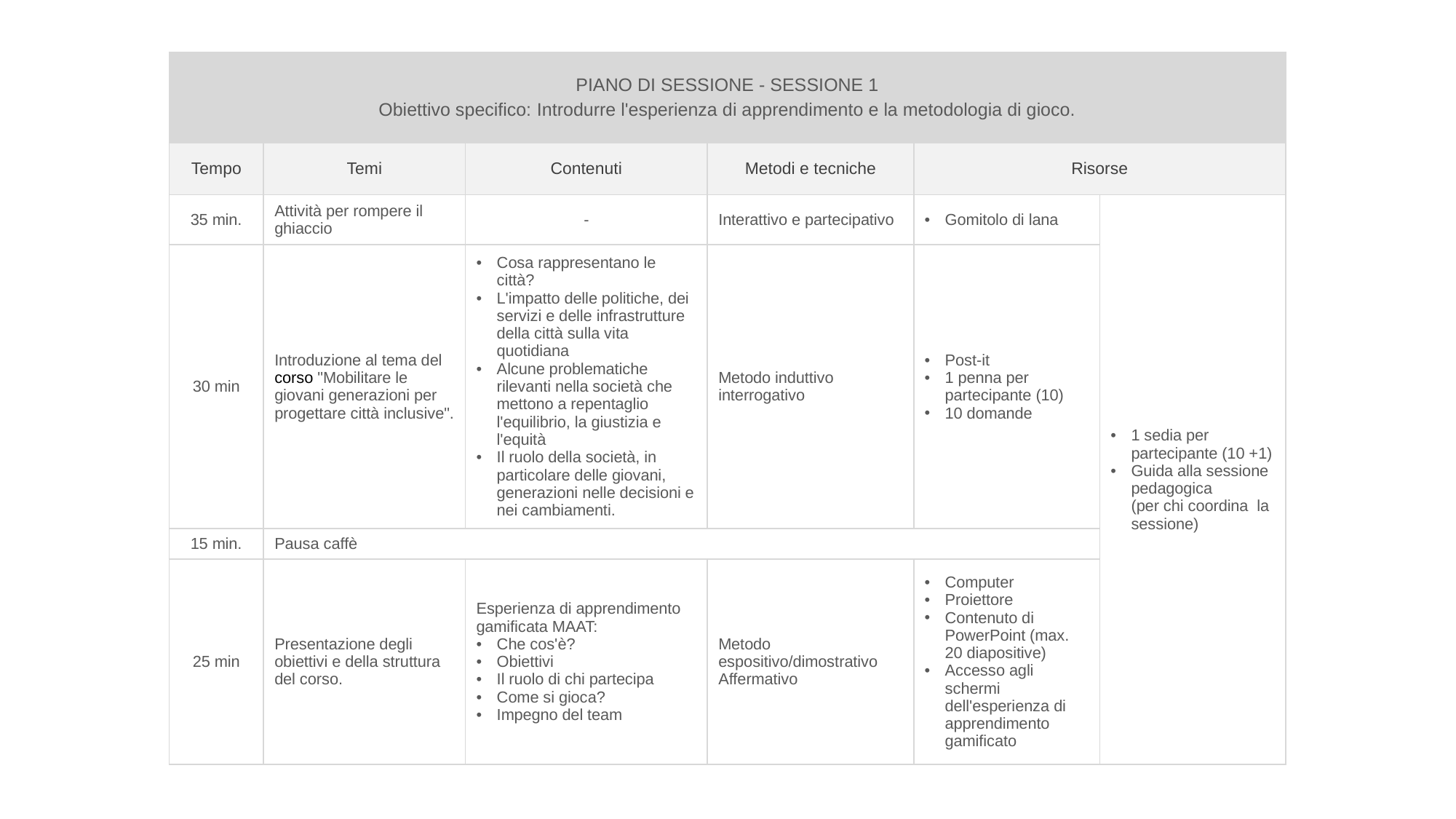

| PIANO DI SESSIONE - SESSIONE 1 Obiettivo specifico: Introdurre l'esperienza di apprendimento e la metodologia di gioco. |  |  |  |  |  |
| --- | --- | --- | --- | --- | --- |
| Tempo | Temi | Contenuti | Metodi e tecniche | Risorse |  |
| 35 min. | Attività per rompere il ghiaccio | - | Interattivo e partecipativo | Gomitolo di lana | 1 sedia per partecipante (10 +1) Guida alla sessione pedagogica (per chi coordina la sessione) |
| 30 min | Introduzione al tema del corso "Mobilitare le giovani generazioni per progettare città inclusive". | Cosa rappresentano le città? L'impatto delle politiche, dei servizi e delle infrastrutture della città sulla vita quotidiana Alcune problematiche rilevanti nella società che mettono a repentaglio l'equilibrio, la giustizia e l'equità Il ruolo della società, in particolare delle giovani, generazioni nelle decisioni e nei cambiamenti. | Metodo induttivo interrogativo | Post-it 1 penna per partecipante (10) 10 domande |  |
| 15 min. | Pausa caffè |  |  |  |  |
| 25 min | Presentazione degli obiettivi e della struttura del corso. | Esperienza di apprendimento gamificata MAAT: Che cos'è? Obiettivi Il ruolo di chi partecipa Come si gioca? Impegno del team | Metodo espositivo/dimostrativo Affermativo | Computer Proiettore Contenuto di PowerPoint (max. 20 diapositive) Accesso agli schermi dell'esperienza di apprendimento gamificato |  |